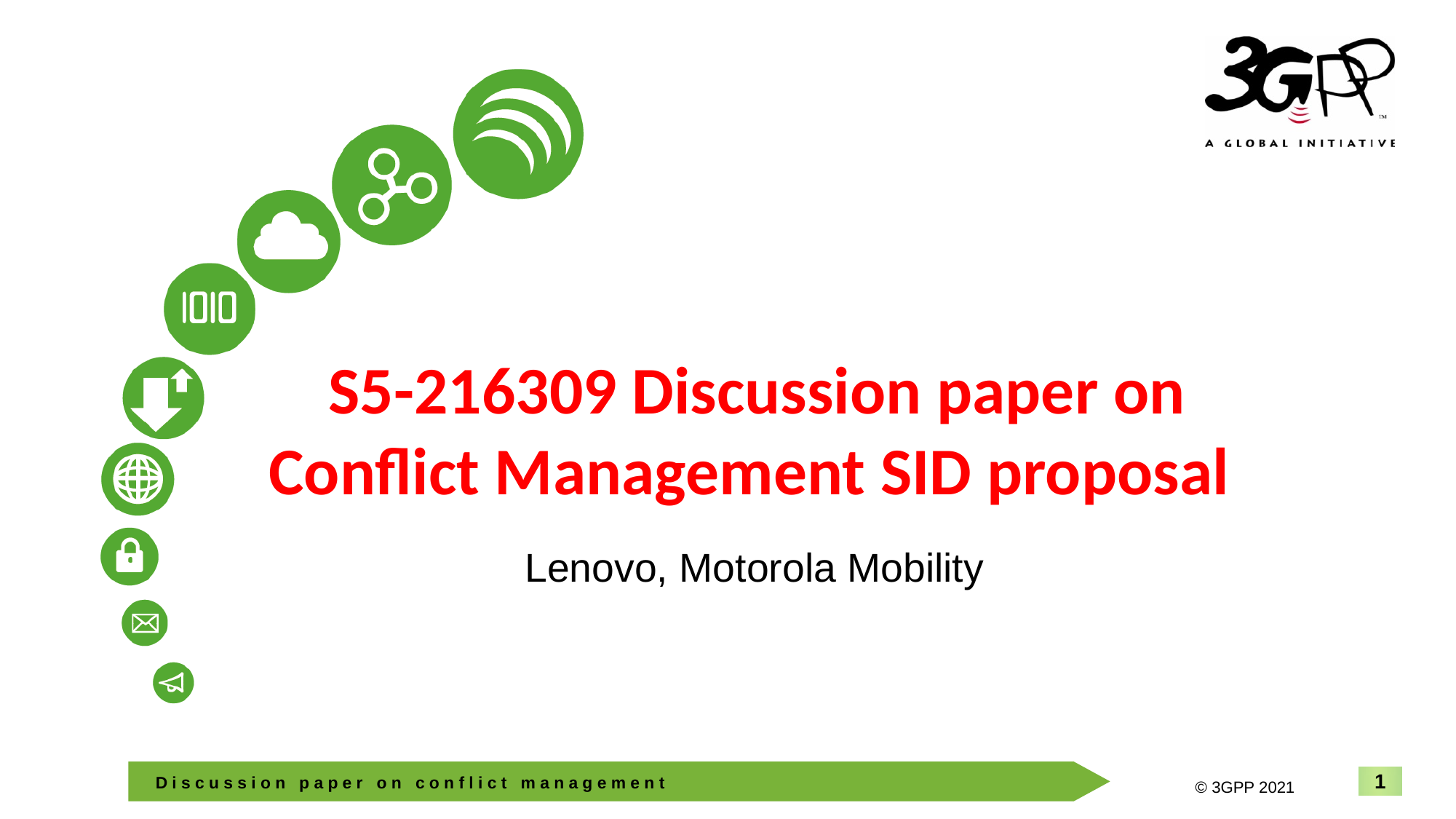

# S5-216309 Discussion paper on Conflict Management SID proposal
Lenovo, Motorola Mobility